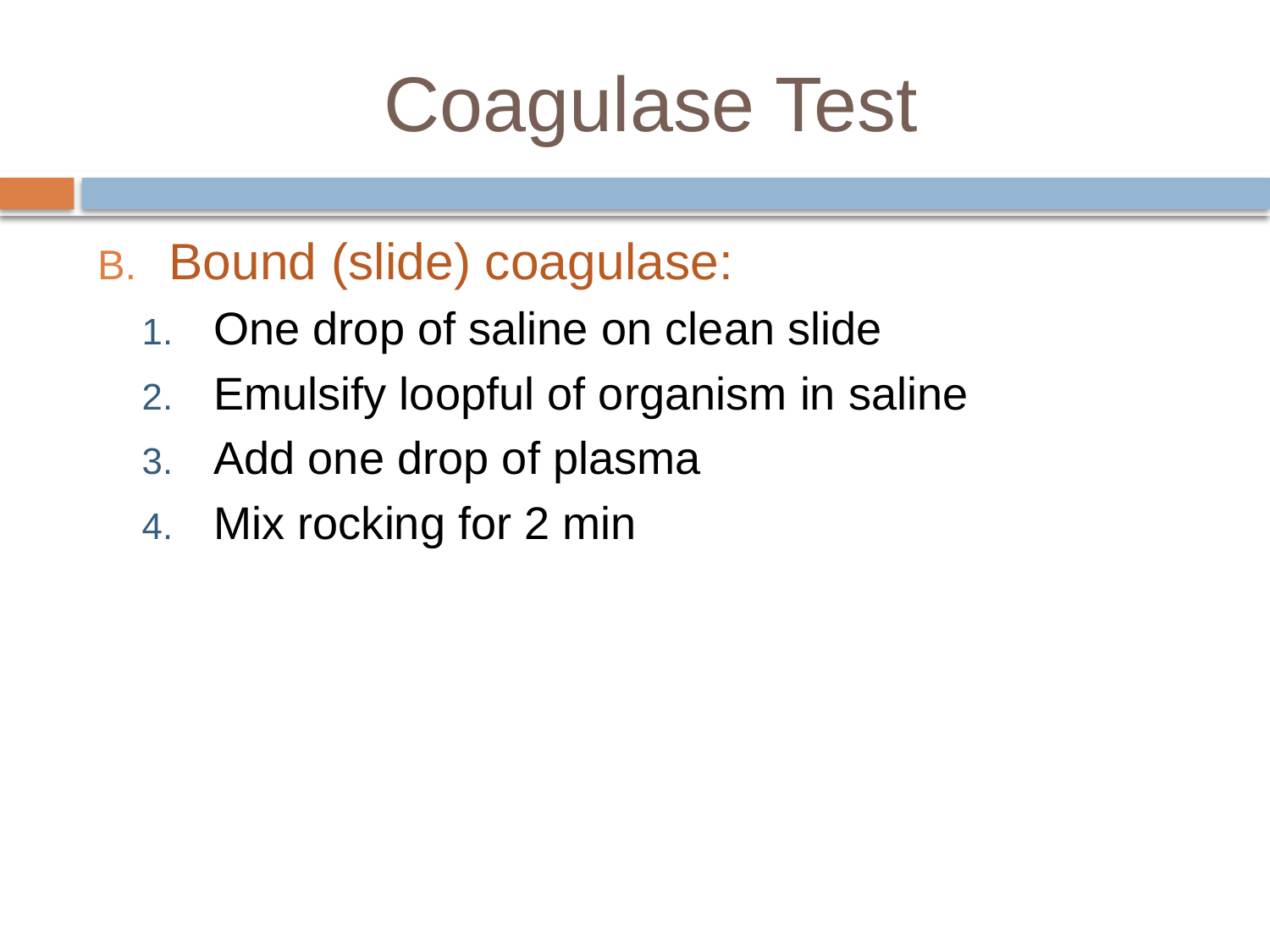

# Coagulase Test
Bound (slide) coagulase:
One drop of saline on clean slide
Emulsify loopful of organism in saline
Add one drop of plasma
Mix rocking for 2 min